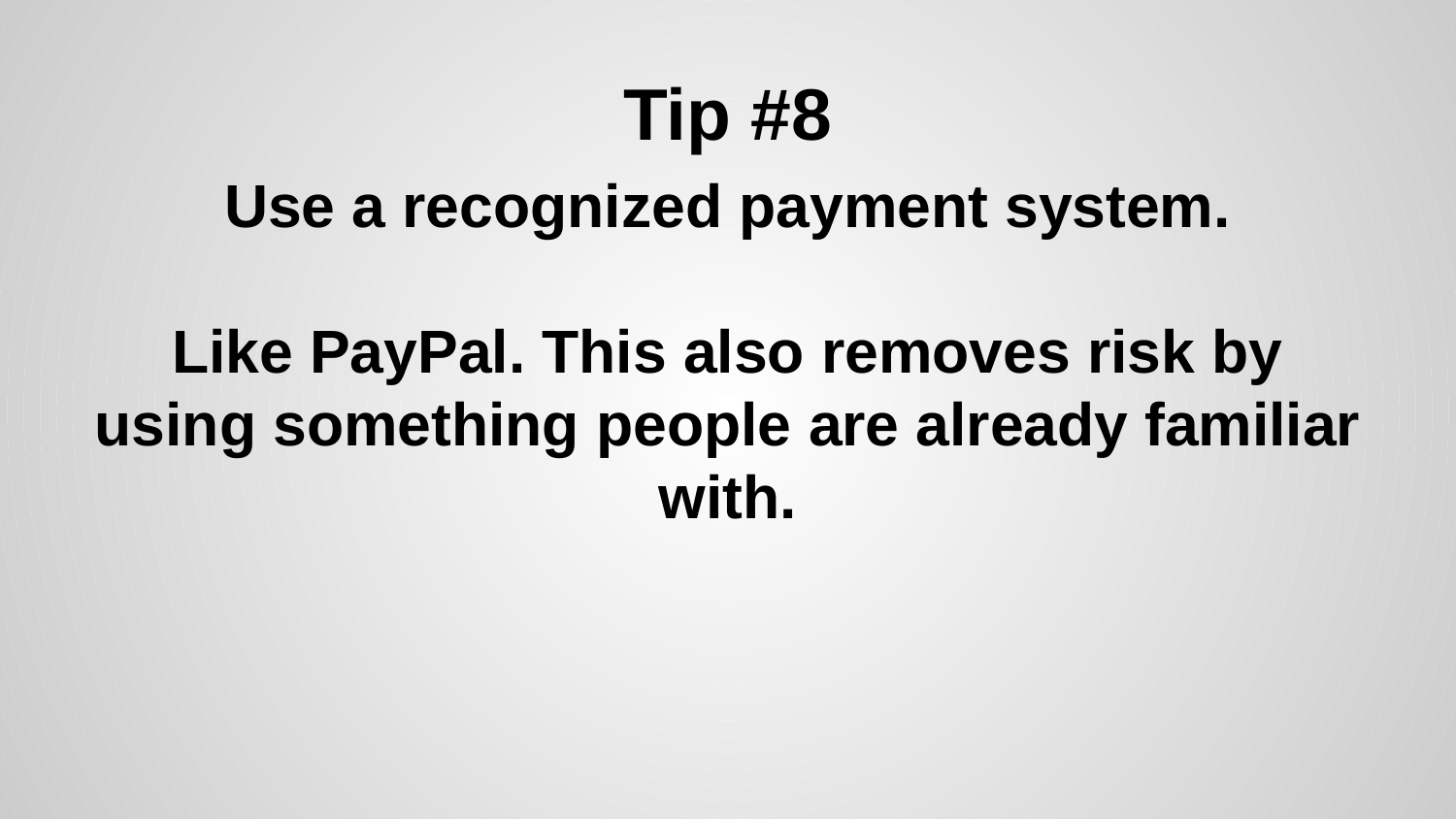

# Tip #8

Use a recognized payment system.

Like PayPal. This also removes risk by using something people are already familiar with.